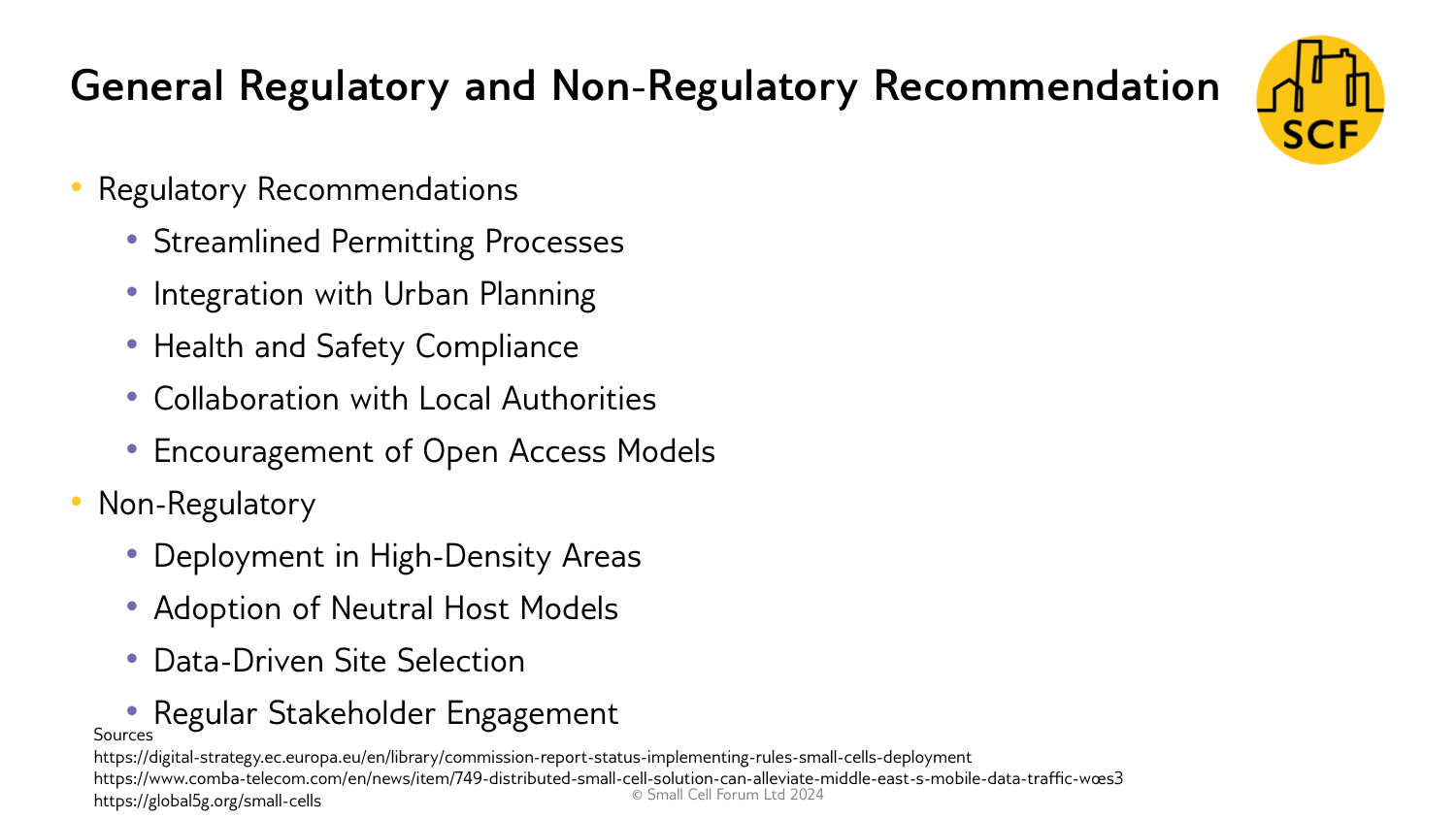

# General Regulatory and Non-Regulatory Recommendation
Regulatory Recommendations
Streamlined Permitting Processes
Integration with Urban Planning
Health and Safety Compliance
Collaboration with Local Authorities
Encouragement of Open Access Models
Non-Regulatory
Deployment in High-Density Areas
Adoption of Neutral Host Models
Data-Driven Site Selection
Regular Stakeholder Engagement

Sources
https://digital-strategy.ec.europa.eu/en/library/commission-report-status-implementing-rules-small-cells-deployment
https://www.comba-telecom.com/en/news/item/749-distributed-small-cell-solution-can-alleviate-middle-east-s-mobile-data-traffic-woes3
https://global5g.org/small-cells
© Small Cell Forum Ltd 2024